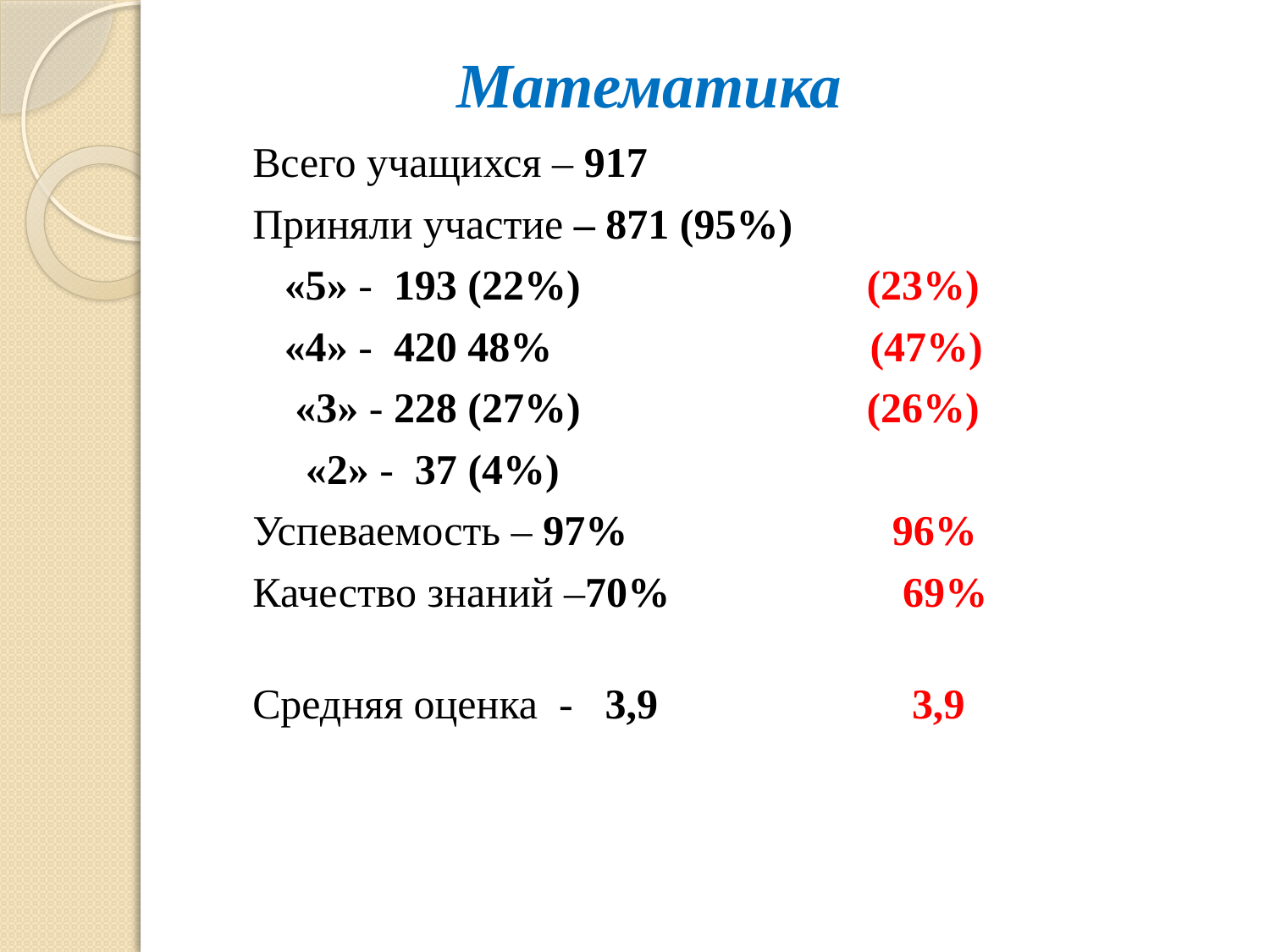

# Математика
Всего учащихся – 917
Приняли участие – 871 (95%)
   «5» -  193 (22%)                           (23%)
   «4» -  420 48%                              (47%)
    «3» - 228 (27%)                           (26%)
     «2» -  37 (4%)
Успеваемость – 97%                         96%
Качество знаний –70%                      69%
Средняя оценка  -   3,9                        3,9